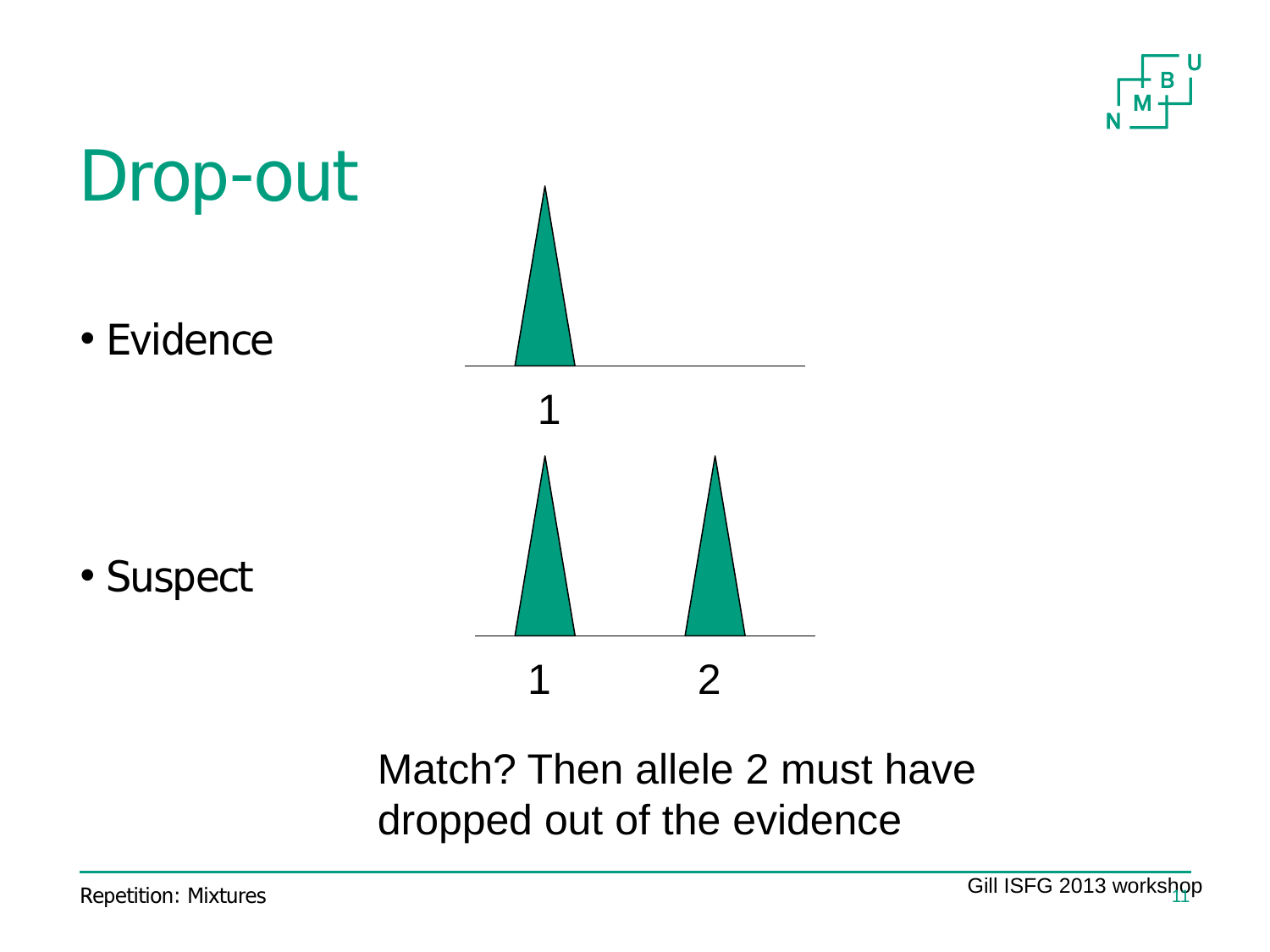

# Drop-out

1

Evidence

Suspect

1
2
Match? Then allele 2 must have dropped out of the evidence
Gill ISFG 2013 workshop
Repetition: Mixtures
11